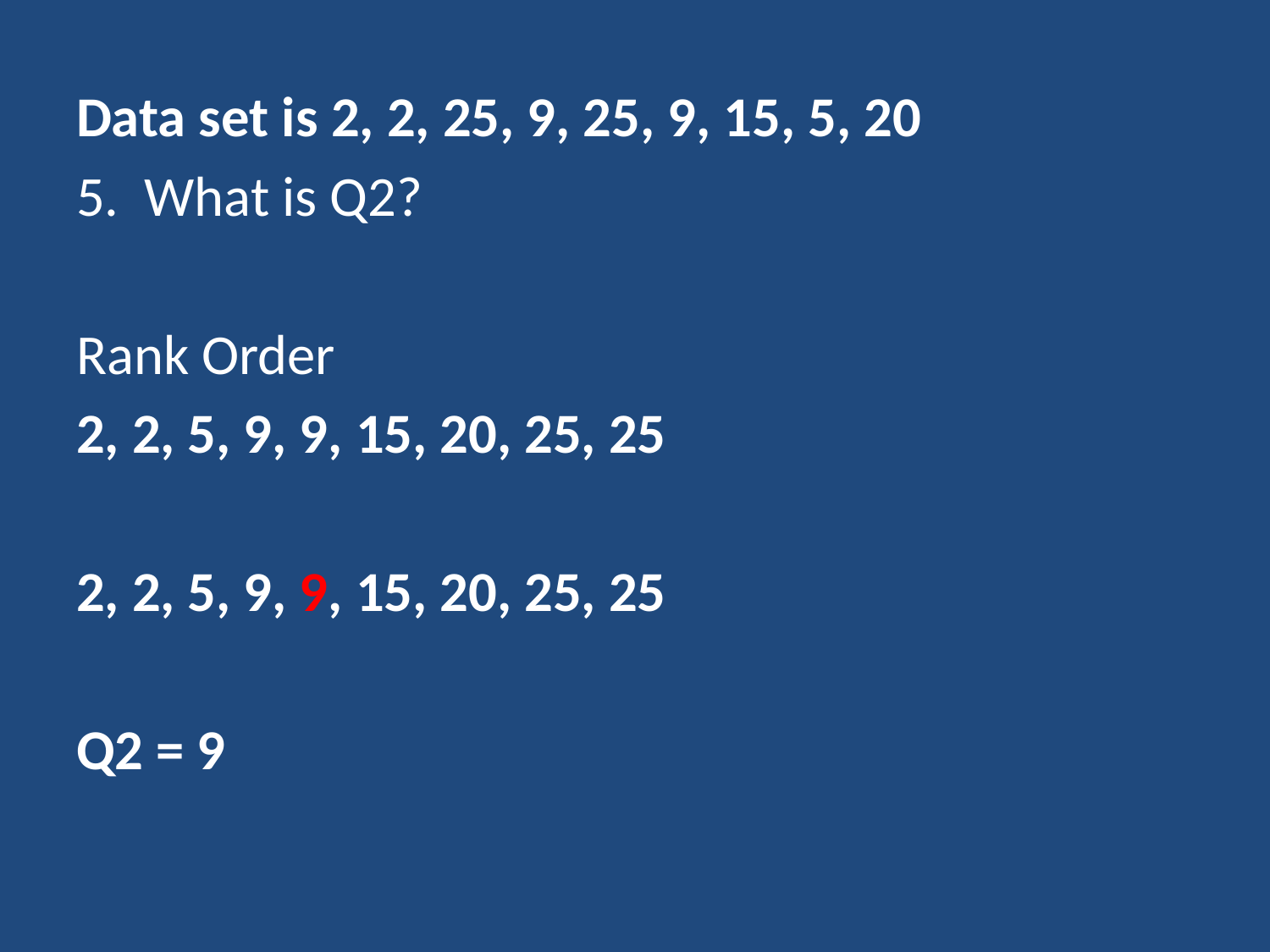

Data set is 2, 2, 25, 9, 25, 9, 15, 5, 20
5.  What is Q2?

Rank Order
2, 2, 5, 9, 9, 15, 20, 25, 25

2, 2, 5, 9, 9, 15, 20, 25, 25

Q2 = 9